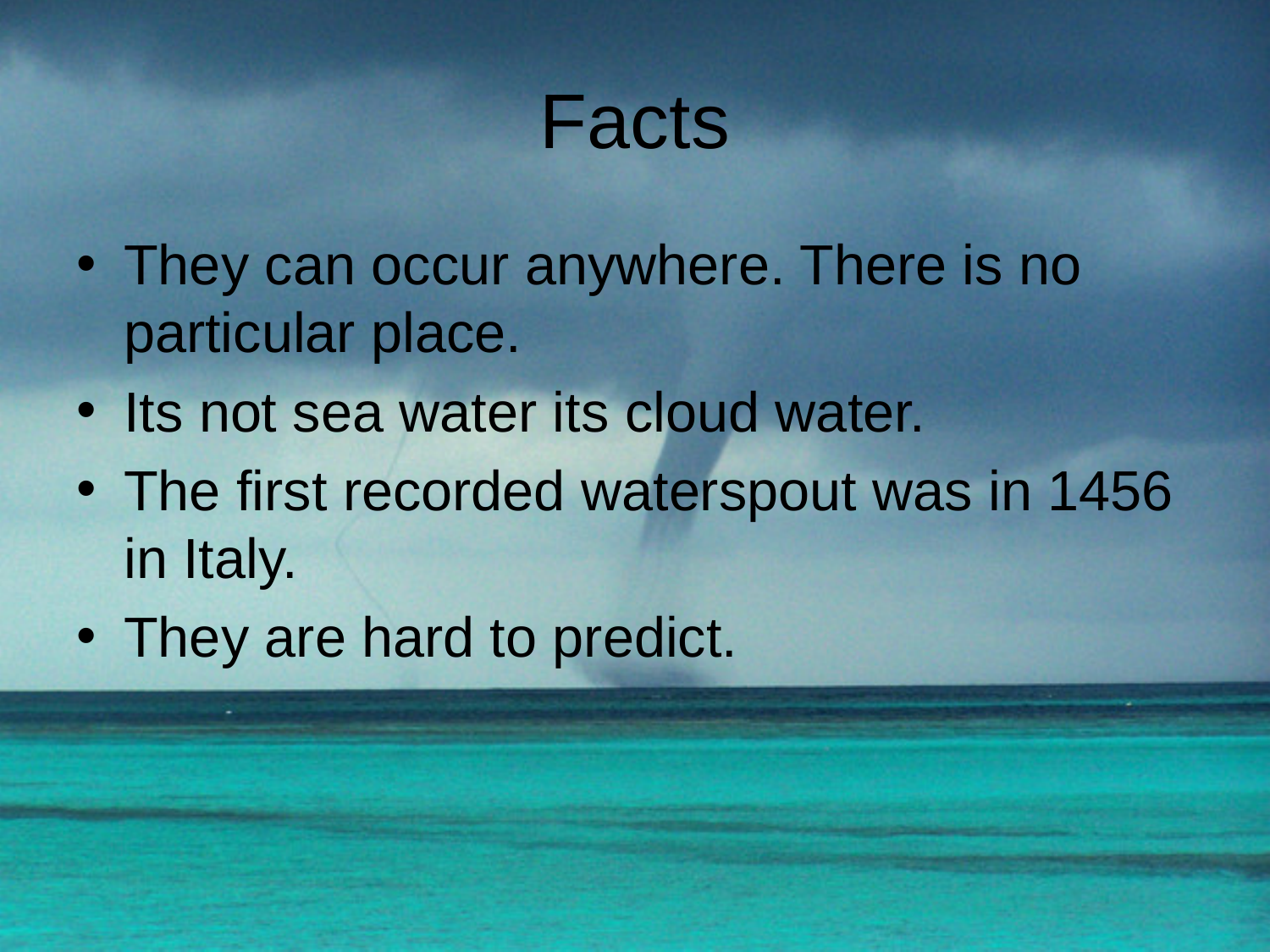

# Facts
They can occur anywhere. There is no particular place.
Its not sea water its cloud water.
The first recorded waterspout was in 1456 in Italy.
They are hard to predict.